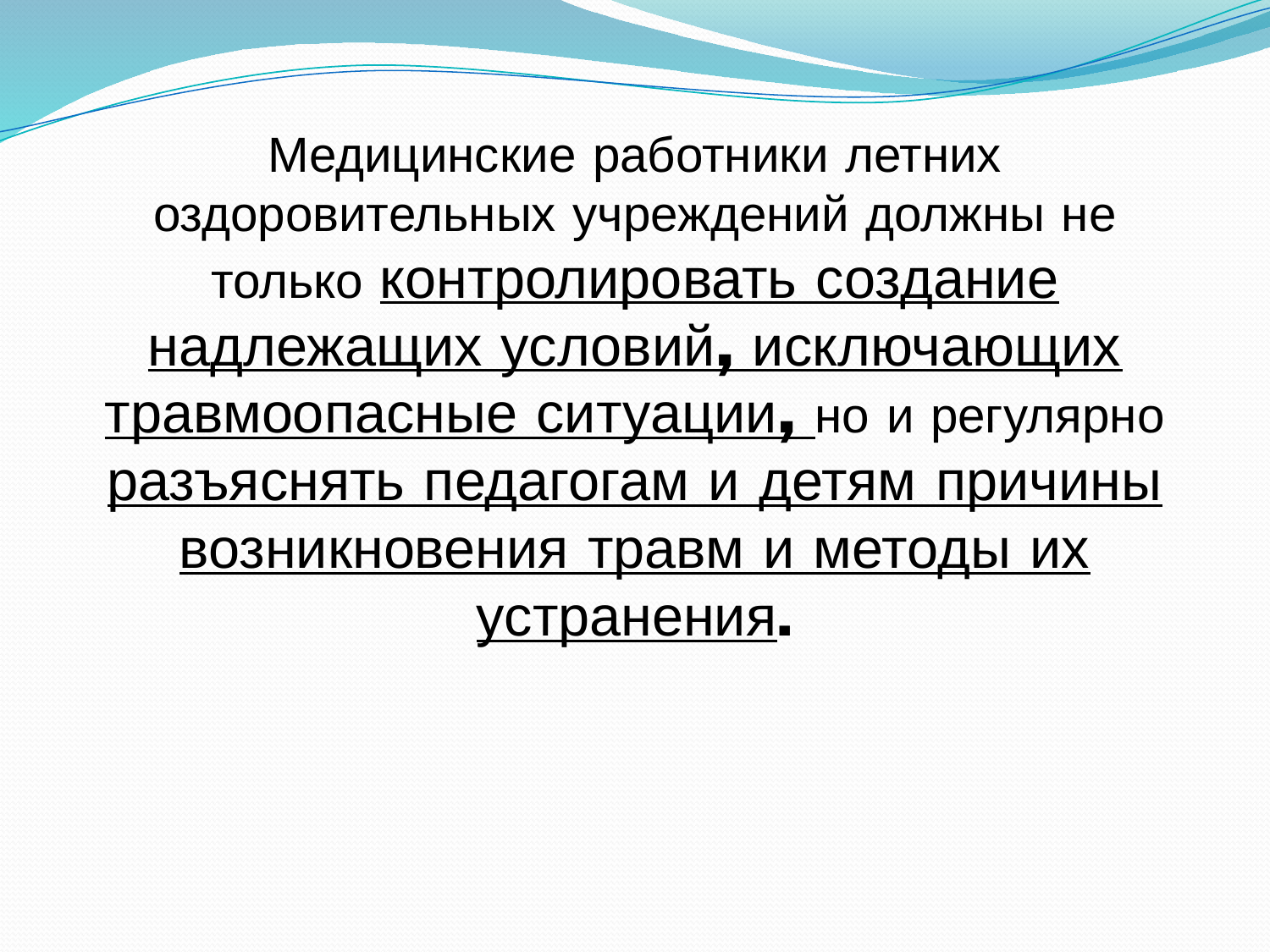

#

Медицинские работники летних оздоровительных учреждений должны не только контролировать создание надлежащих условий, исключающих травмоопасные ситуации, но и регулярно разъяснять педагогам и детям причины возникновения травм и методы их устранения.